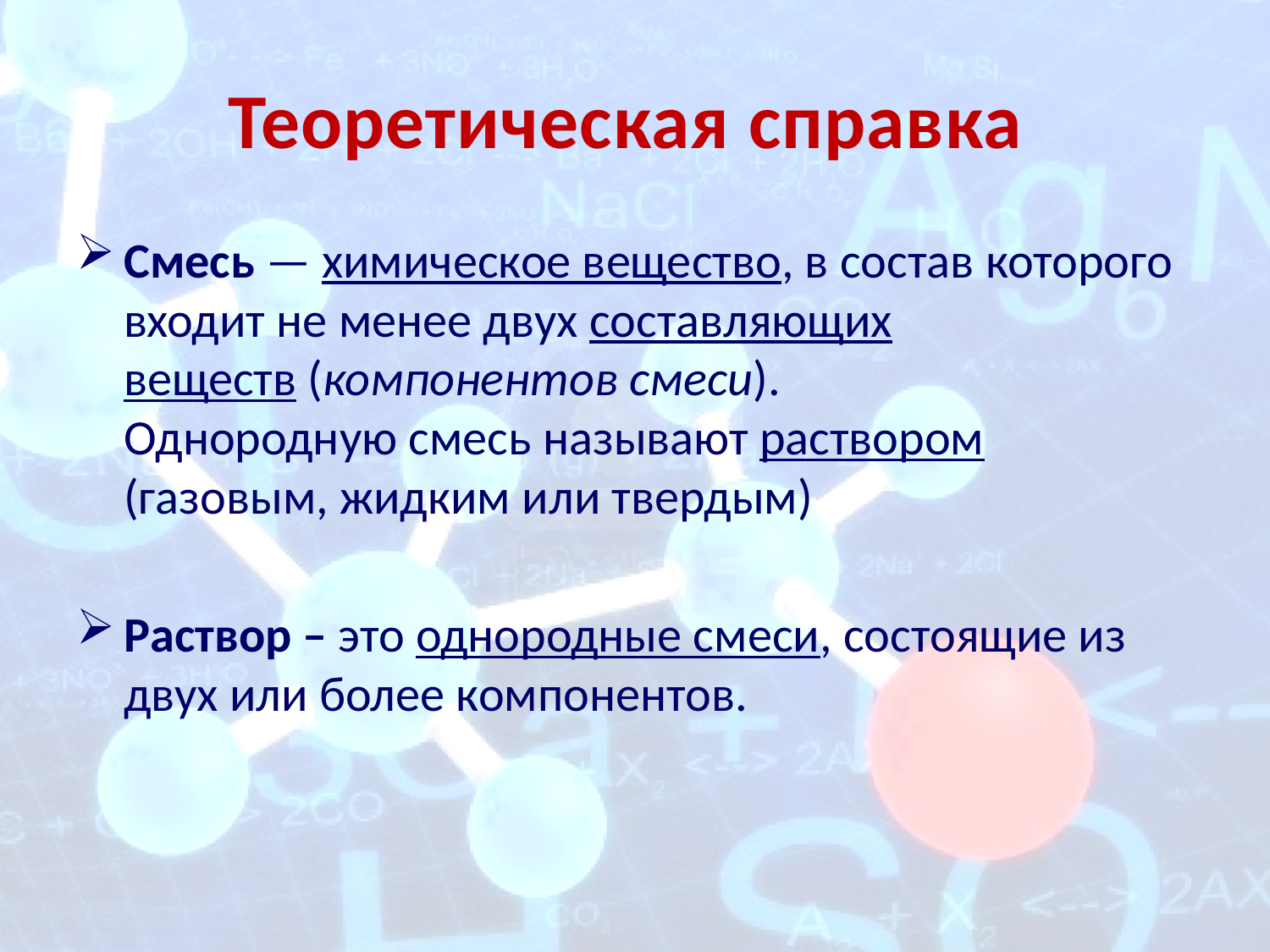

# Теоретическая справка
Смесь — химическое вещество, в состав которого входит не менее двух составляющих веществ (компонентов смеси). Однородную смесь называют раствором (газовым, жидким или твердым)

Раствор – это однородные смеси, состоящие из двух или более компонентов.